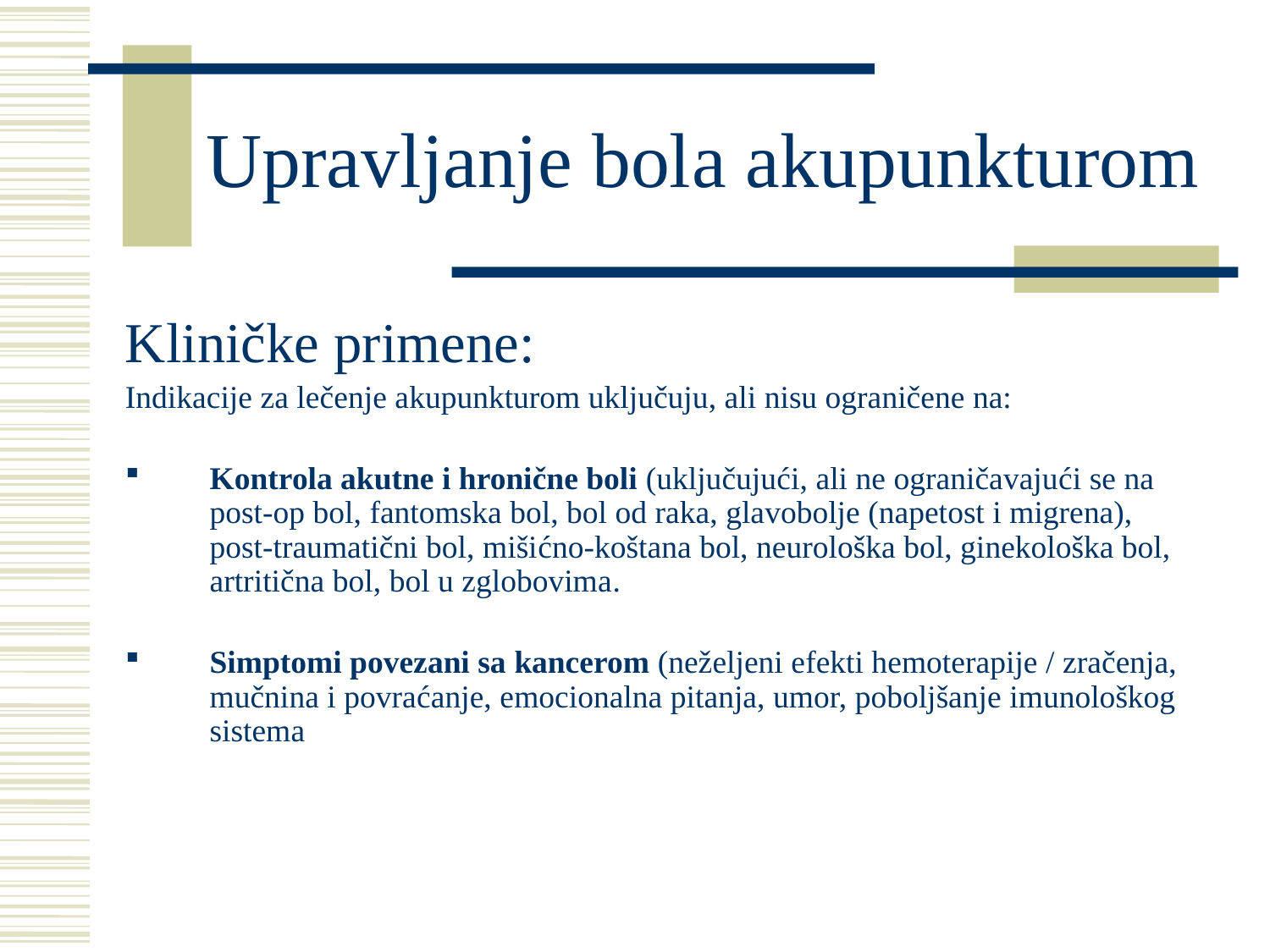

# Upravljanje bola akupunkturom
Kliničke primene:
Indikacije za lečenje akupunkturom uključuju, ali nisu ograničene na:

Kontrola akutne i hronične boli (uključujući, ali ne ograničavajući se na post-op bol, fantomska bol, bol od raka, glavobolje (napetost i migrena), post-traumatični bol, mišićno-koštana bol, neurološka bol, ginekološka bol, artritična bol, bol u zglobovima.

Simptomi povezani sa kancerom (neželjeni efekti hemoterapije / zračenja, mučnina i povraćanje, emocionalna pitanja, umor, poboljšanje imunološkog sistema